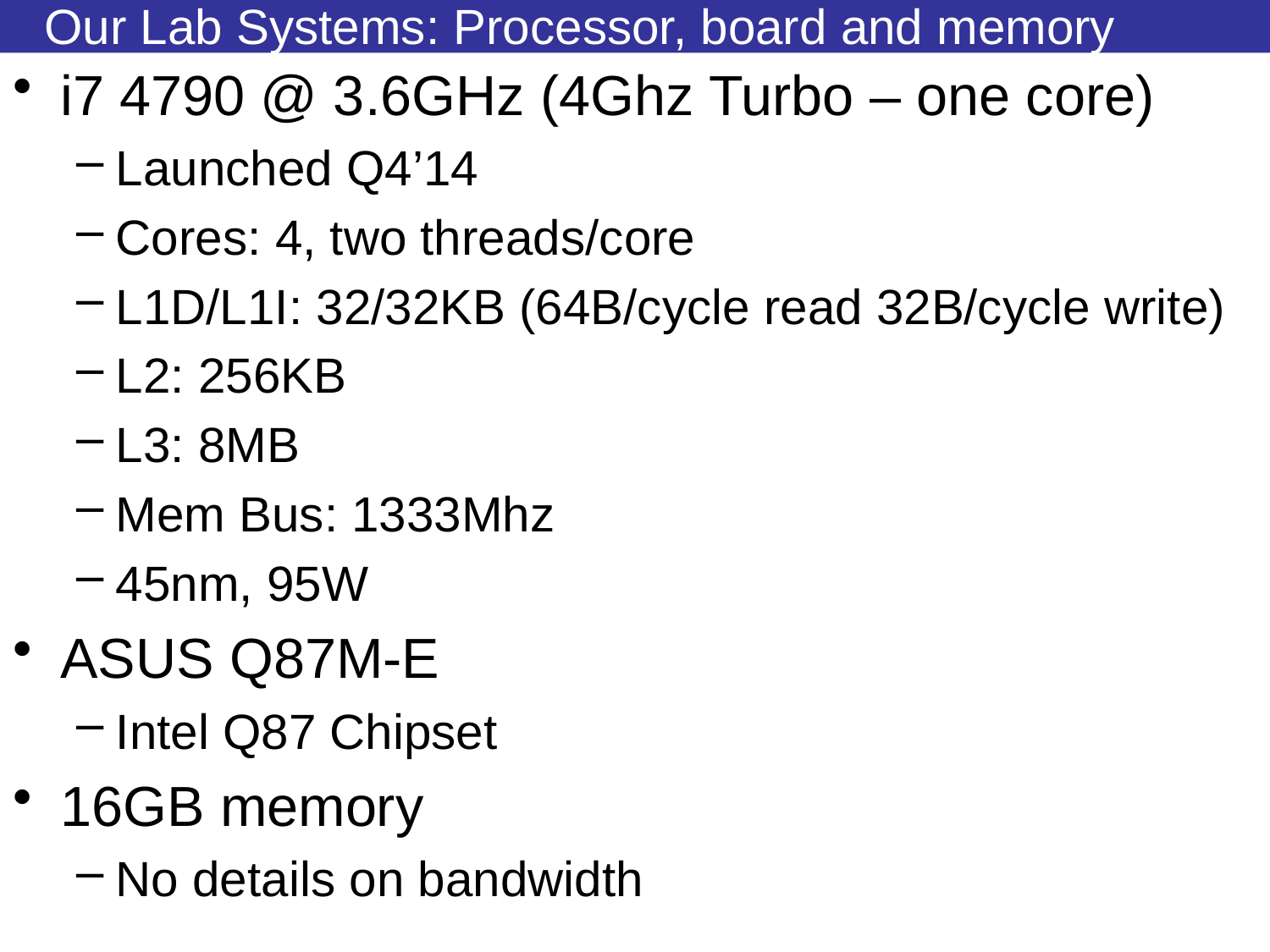

# Our Lab Systems: Processor, board and memory
i7 4790 @ 3.6GHz (4Ghz Turbo – one core)
Launched Q4’14
Cores: 4, two threads/core
L1D/L1I: 32/32KB (64B/cycle read 32B/cycle write)
L2: 256KB
L3: 8MB
Mem Bus: 1333Mhz
45nm, 95W
ASUS Q87M-E
Intel Q87 Chipset
16GB memory
No details on bandwidth